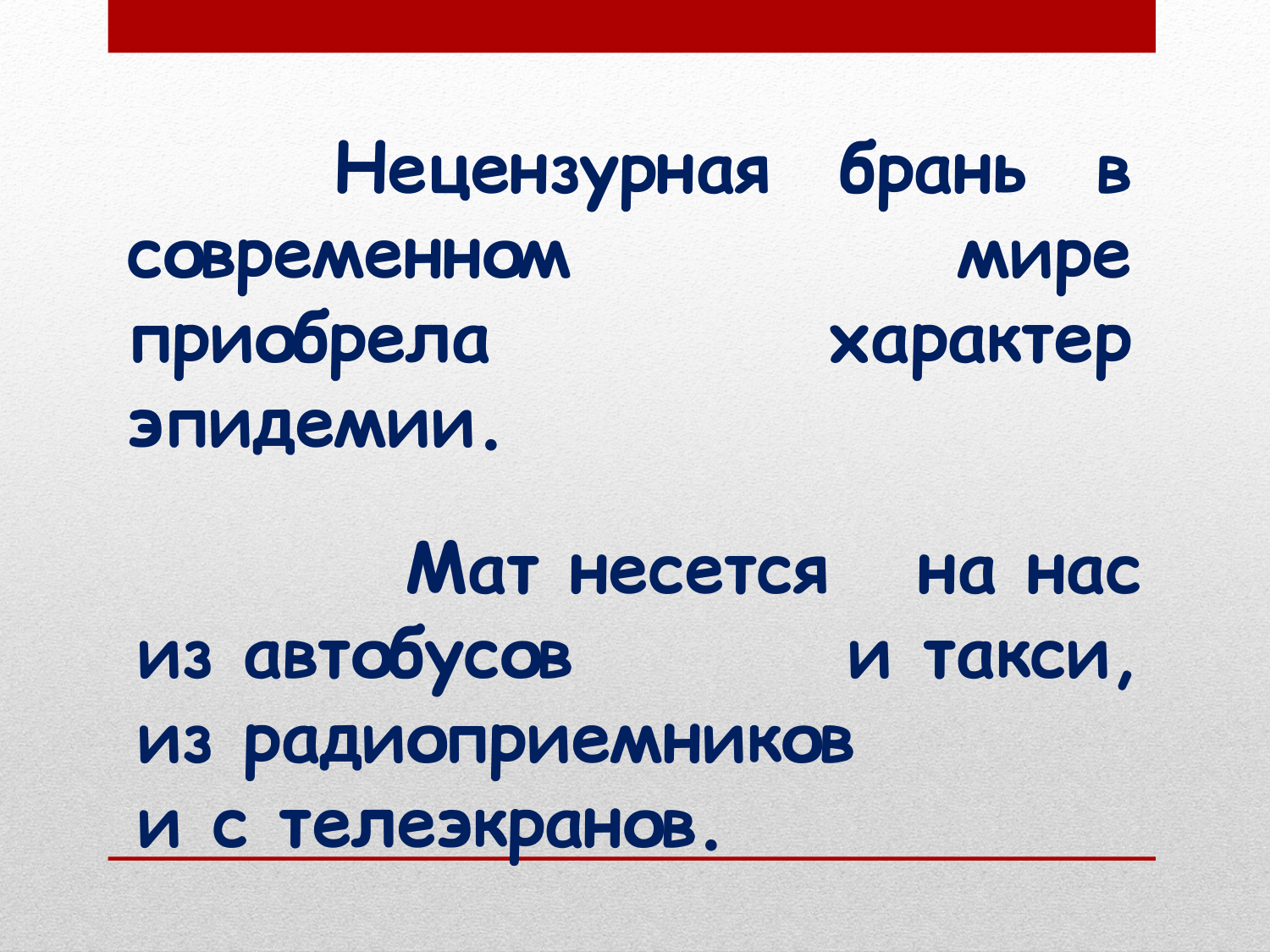

Нецензурная брань в современном мире приобрела характер эпидемии.
   Мат несется на нас из автобусов и такси, из радиоприемников и с телеэкранов.